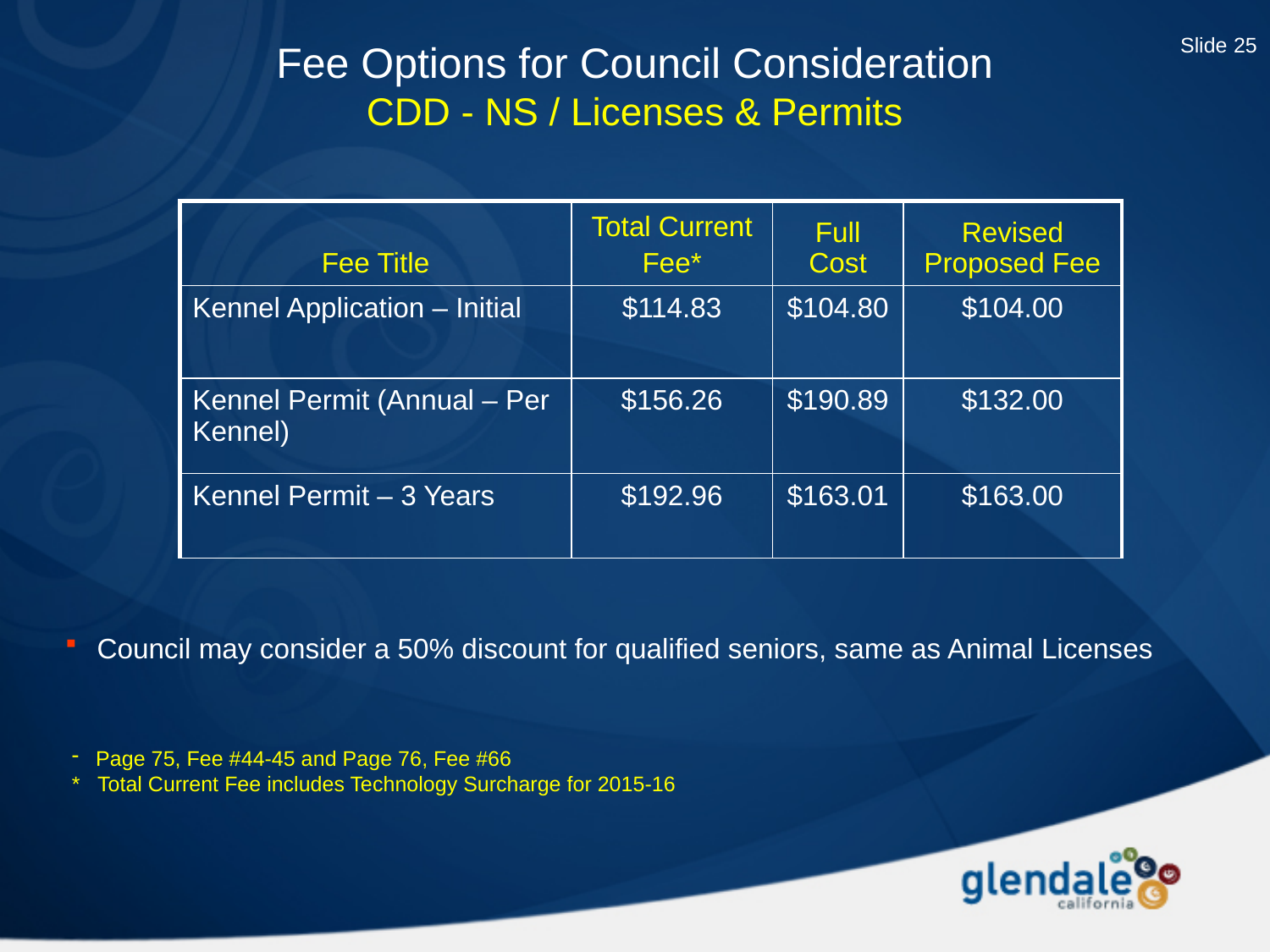

Fee Options for Council Consideration
CDD - NS / Licenses & Permits
Slide 25
| Fee Title | Total Current Fee\* | Full Cost | Revised Proposed Fee |
| --- | --- | --- | --- |
| Kennel Application – Initial | $114.83 | $104.80 | $104.00 |
| Kennel Permit (Annual – Per Kennel) | $156.26 | $190.89 | $132.00 |
| Kennel Permit – 3 Years | $192.96 | $163.01 | $163.00 |
Council may consider a 50% discount for qualified seniors, same as Animal Licenses
Page 75, Fee #44-45 and Page 76, Fee #66
*   Total Current Fee includes Technology Surcharge for 2015-16